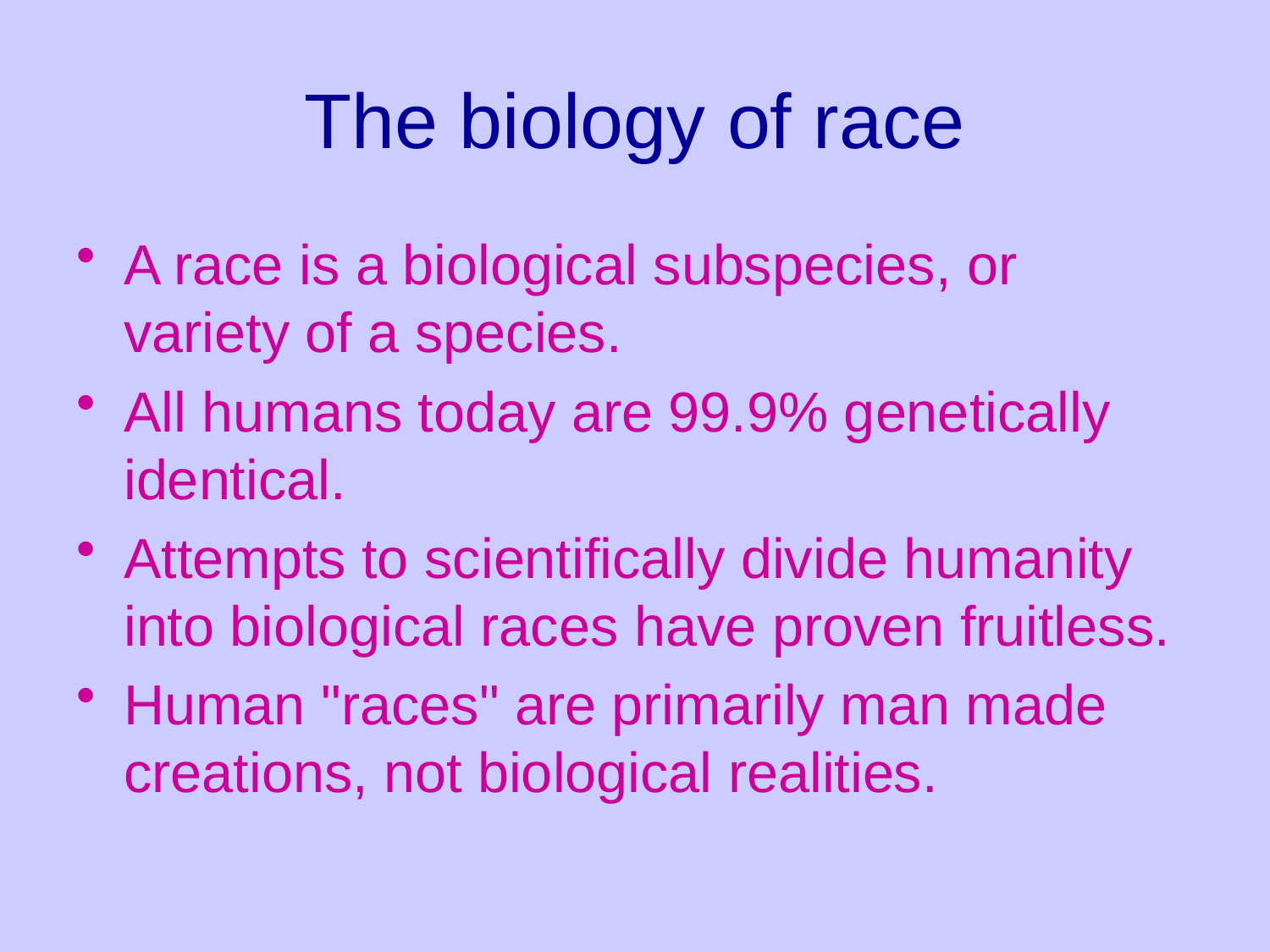

# The biology of race
A race is a biological subspecies, or variety of a species.
All humans today are 99.9% genetically identical.
Attempts to scientifically divide humanity into biological races have proven fruitless.
Human "races" are primarily man made creations, not biological realities.